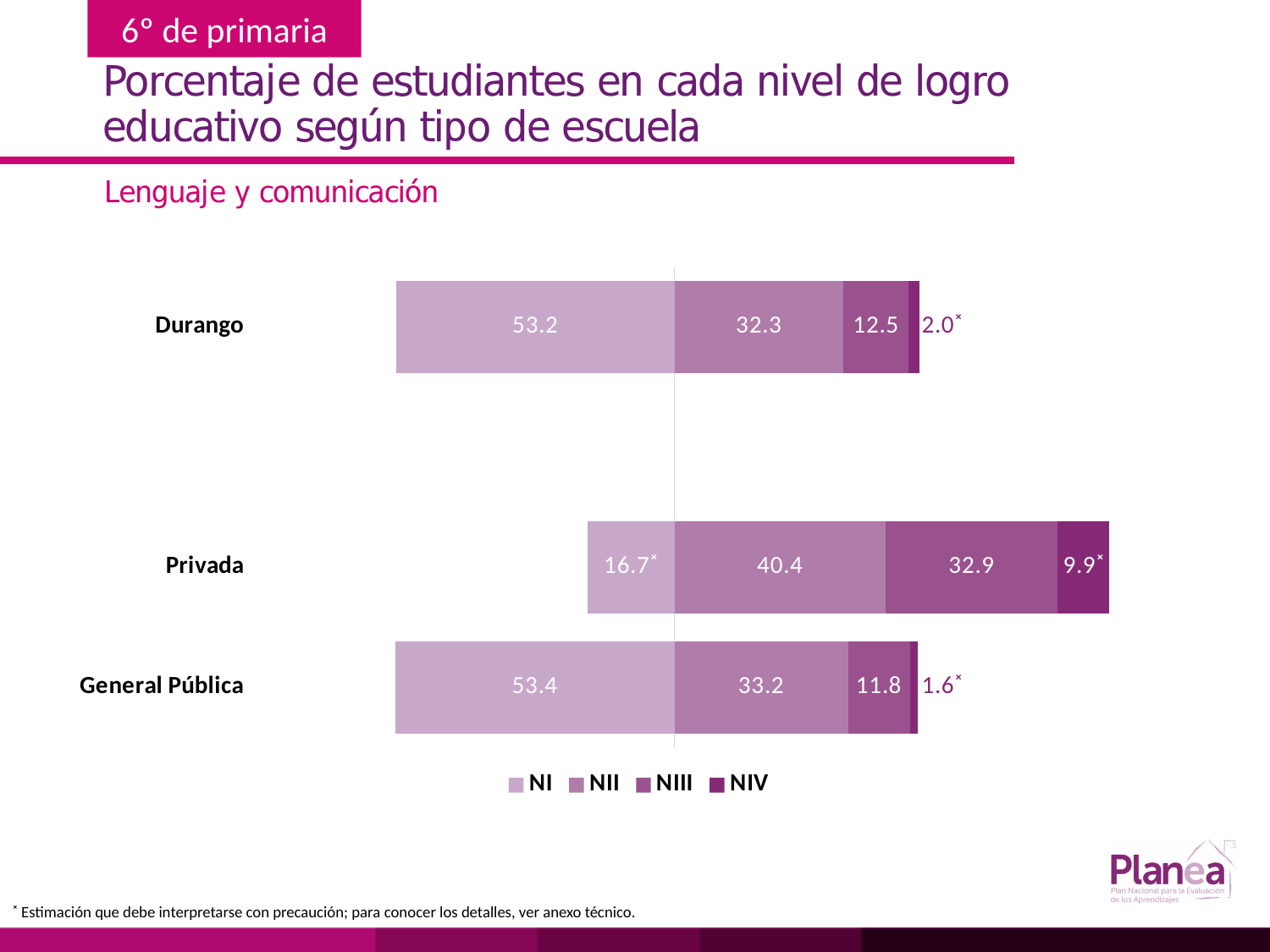

# Porcentaje de estudiantes en cada nivel de logro educativo según tipo de escuela

Lenguaje y comunicación

### Chart

| Category |  |  |  |  |
|---|---|---|---|---|
| General Pública | -53.4 | 33.2 | 11.8 | 1.6 |
| Privada | -16.7 | 40.4 | 32.9 | 9.9 |
|  | None | None | None | None |
| Durango | -53.2 | 32.3 | 12.5 | 2.0 |
˟ Estimación que debe interpretarse con precaución; para conocer los detalles, ver anexo técnico.